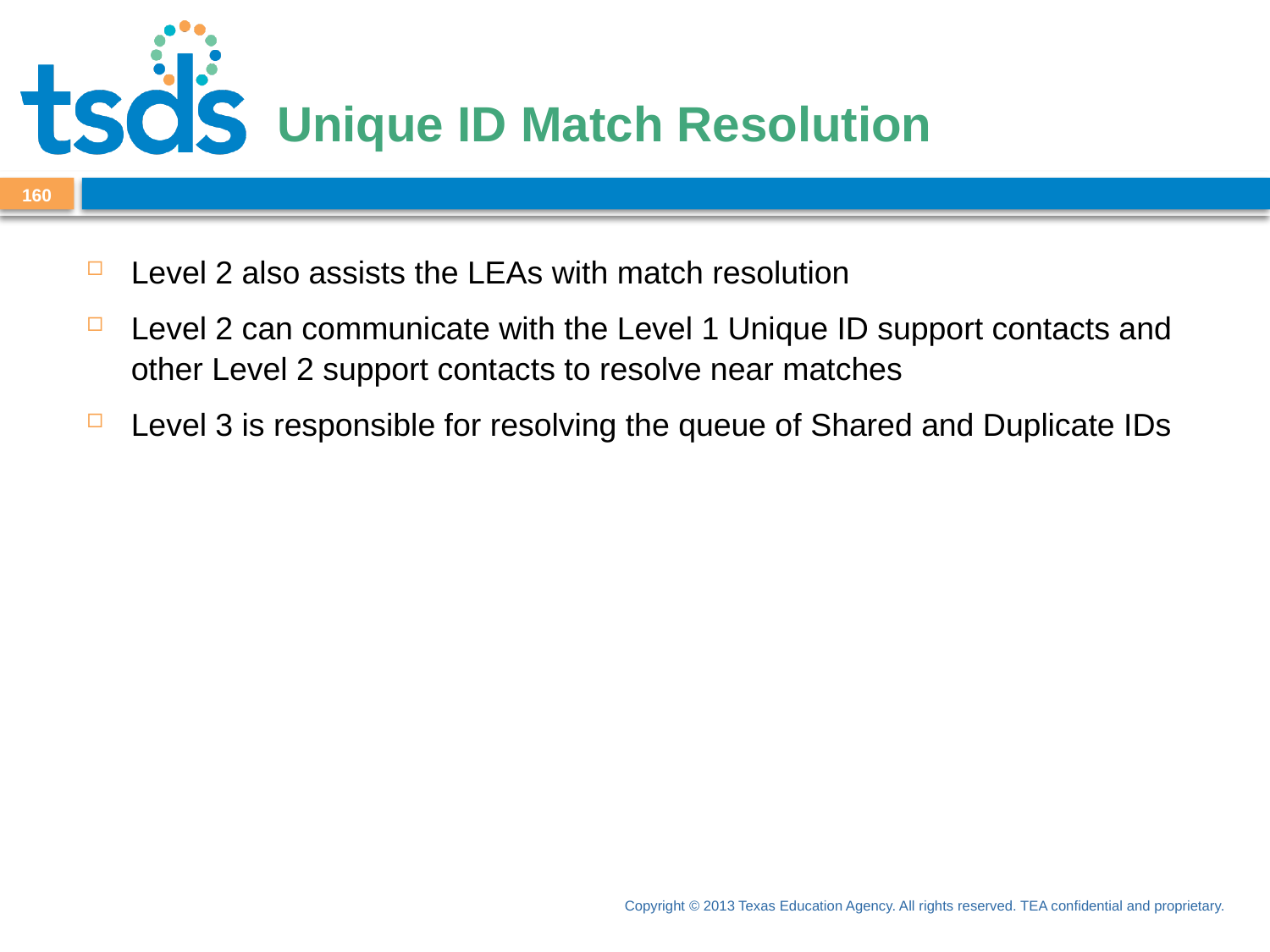

# Unique ID Match Resolution
160
Level 2 also assists the LEAs with match resolution
Level 2 can communicate with the Level 1 Unique ID support contacts and other Level 2 support contacts to resolve near matches
Level 3 is responsible for resolving the queue of Shared and Duplicate IDs